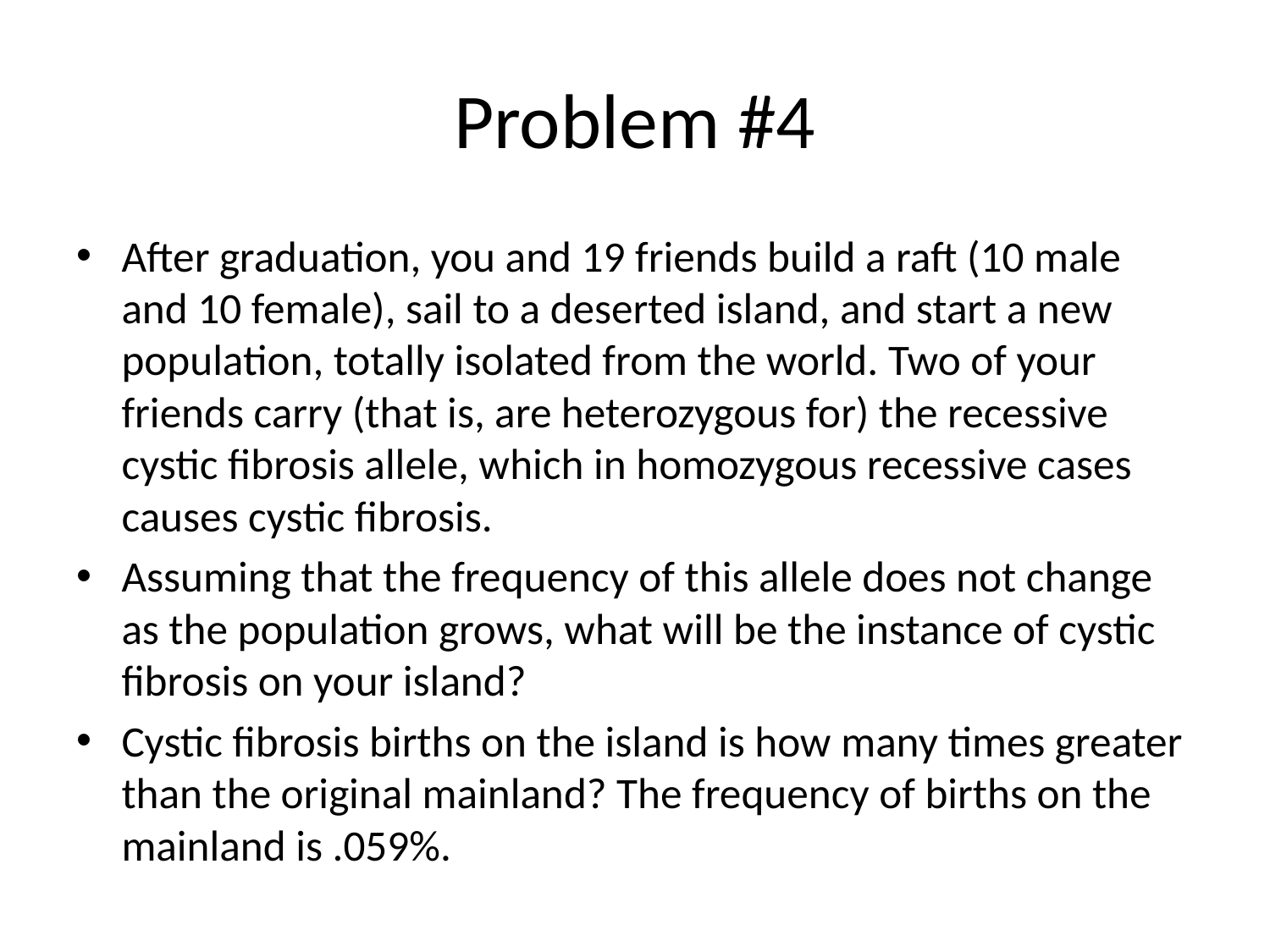

# Problem #4
After graduation, you and 19 friends build a raft (10 male and 10 female), sail to a deserted island, and start a new population, totally isolated from the world. Two of your friends carry (that is, are heterozygous for) the recessive cystic fibrosis allele, which in homozygous recessive cases causes cystic fibrosis.
Assuming that the frequency of this allele does not change as the population grows, what will be the instance of cystic fibrosis on your island?
Cystic fibrosis births on the island is how many times greater than the original mainland? The frequency of births on the mainland is .059%.